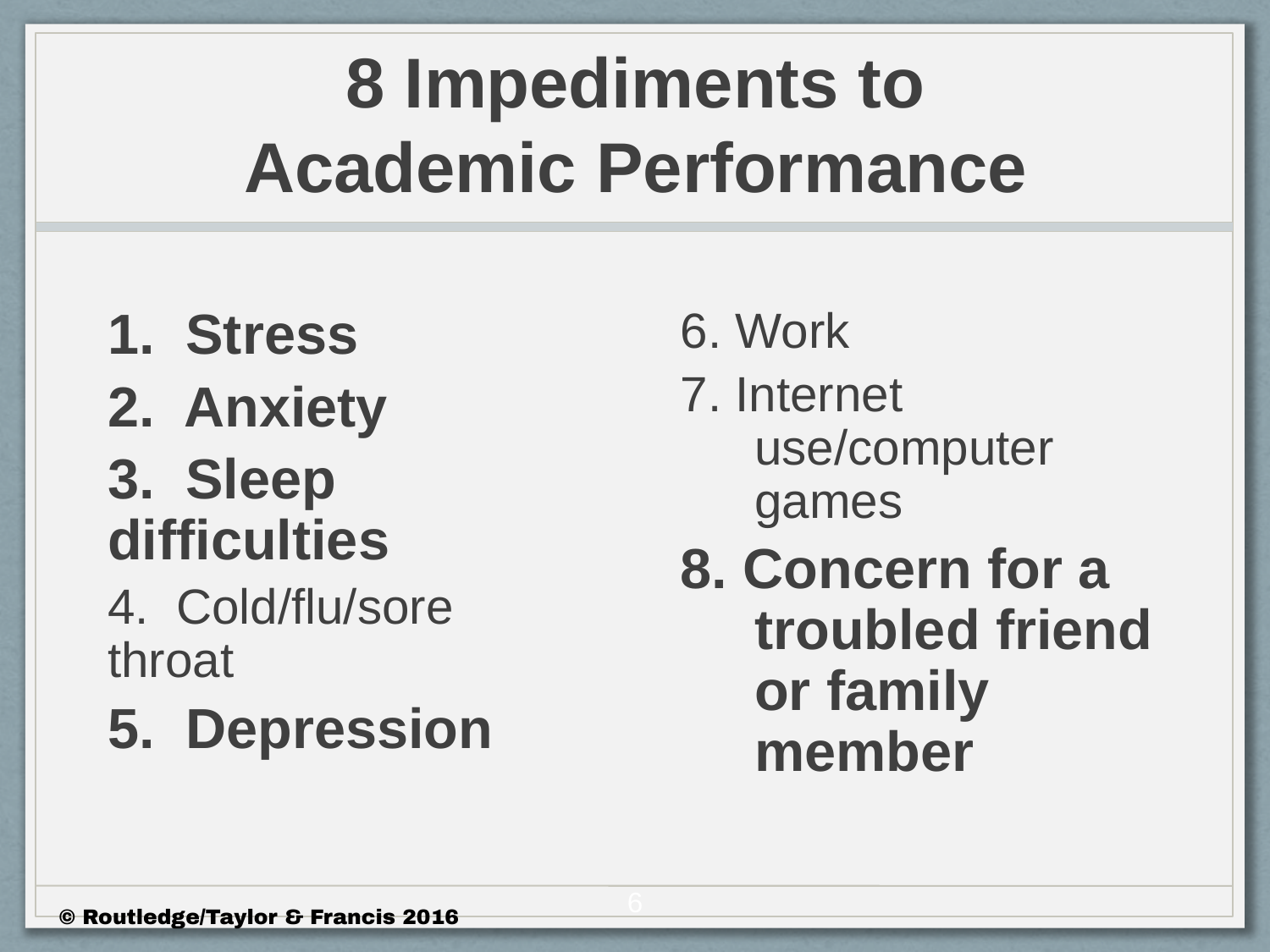

8 Impediments to
Academic Performance
1.  Stress
2.  Anxiety
3.  Sleep difficulties
4.  Cold/flu/sore throat
5.  Depression
6. Work
7. Internet use/computer games
8. Concern for a troubled friend or family member

6
© Routledge/Taylor & Francis 2016